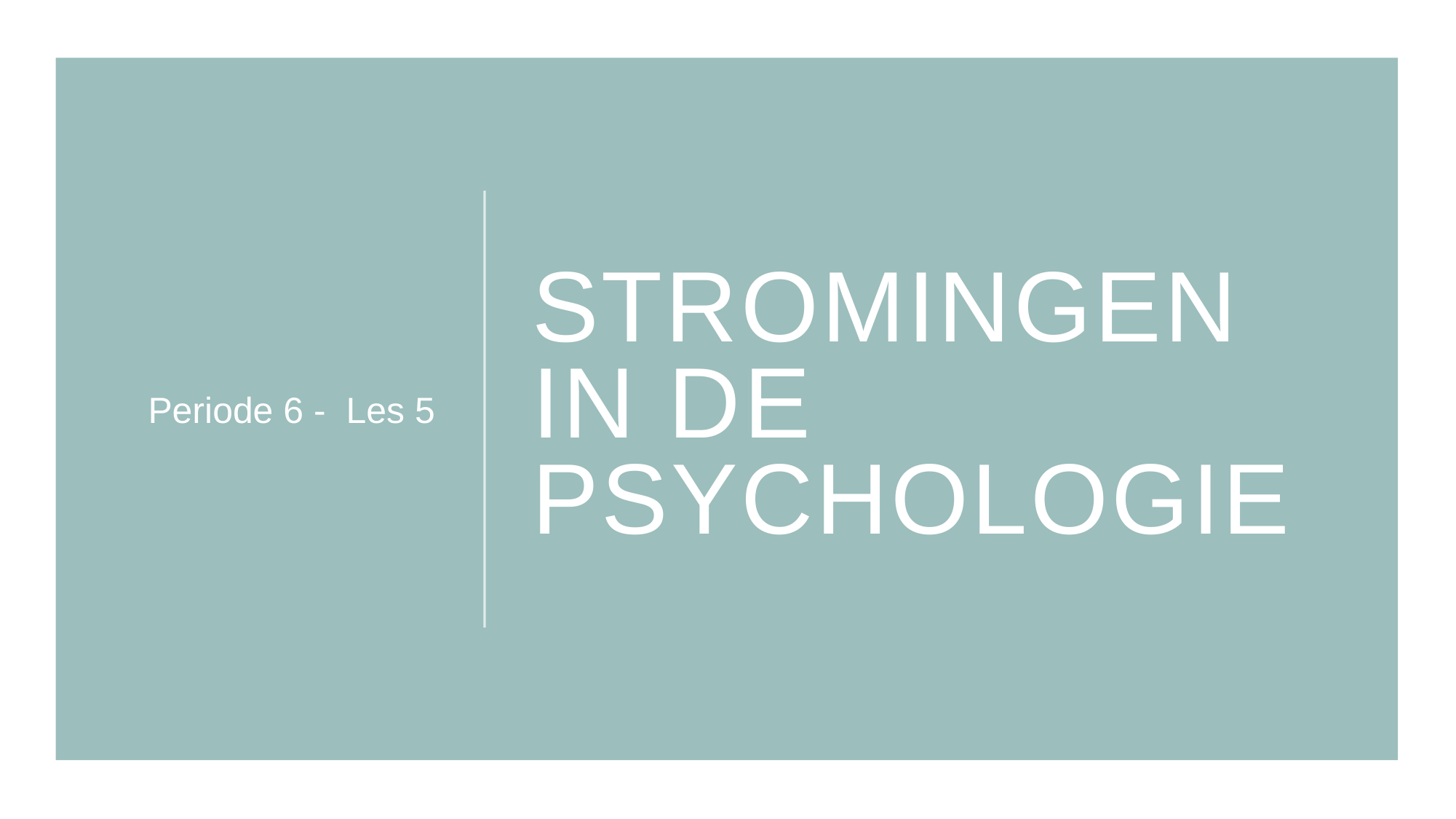

Periode 6 -  Les 5
# Stromingen in de Psychologie